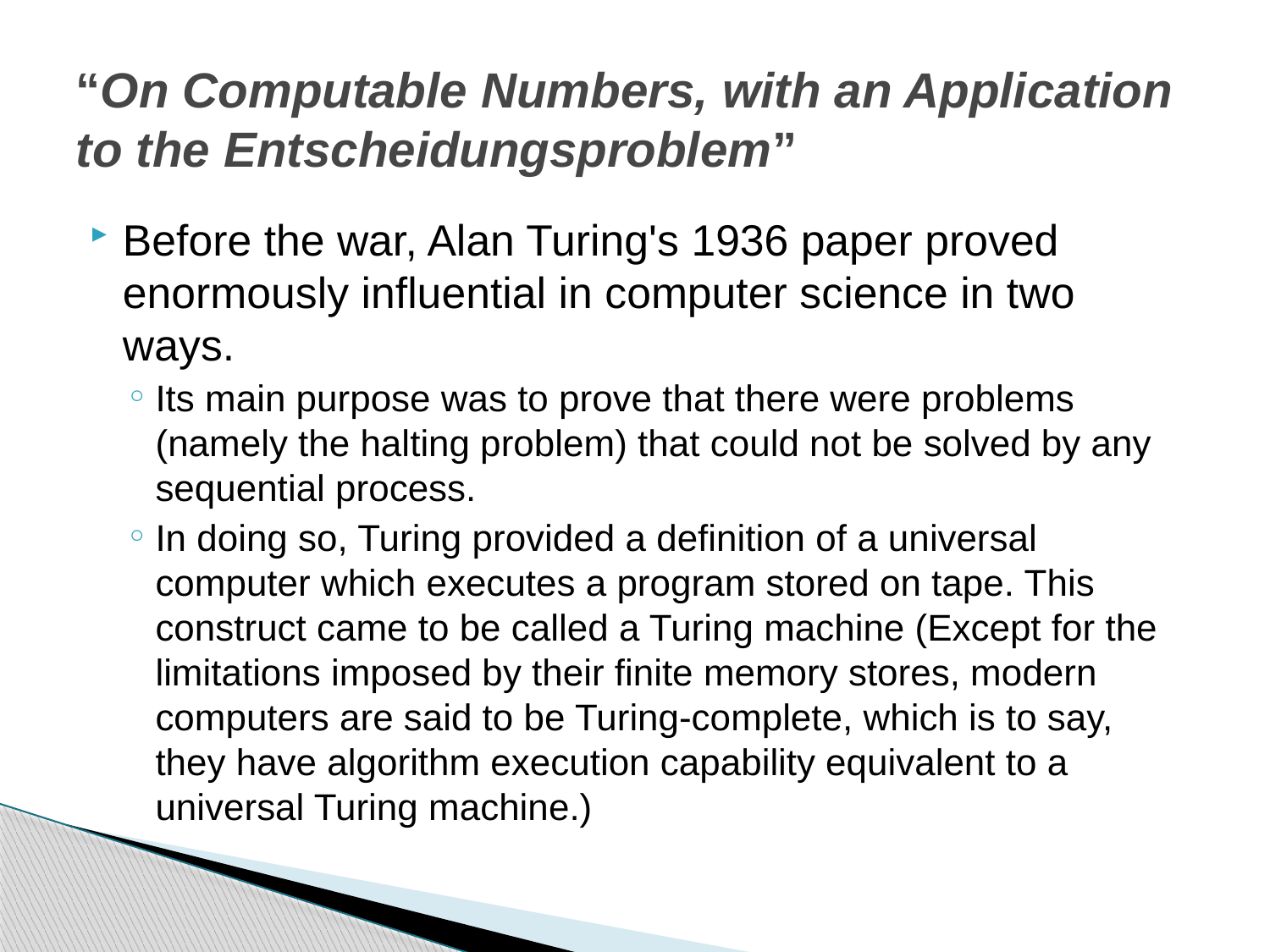

# “On Computable Numbers, with an Application to the Entscheidungsproblem”
Before the war, Alan Turing's 1936 paper proved enormously influential in computer science in two ways.
Its main purpose was to prove that there were problems (namely the halting problem) that could not be solved by any sequential process.
In doing so, Turing provided a definition of a universal computer which executes a program stored on tape. This construct came to be called a Turing machine (Except for the limitations imposed by their finite memory stores, modern computers are said to be Turing-complete, which is to say, they have algorithm execution capability equivalent to a universal Turing machine.)